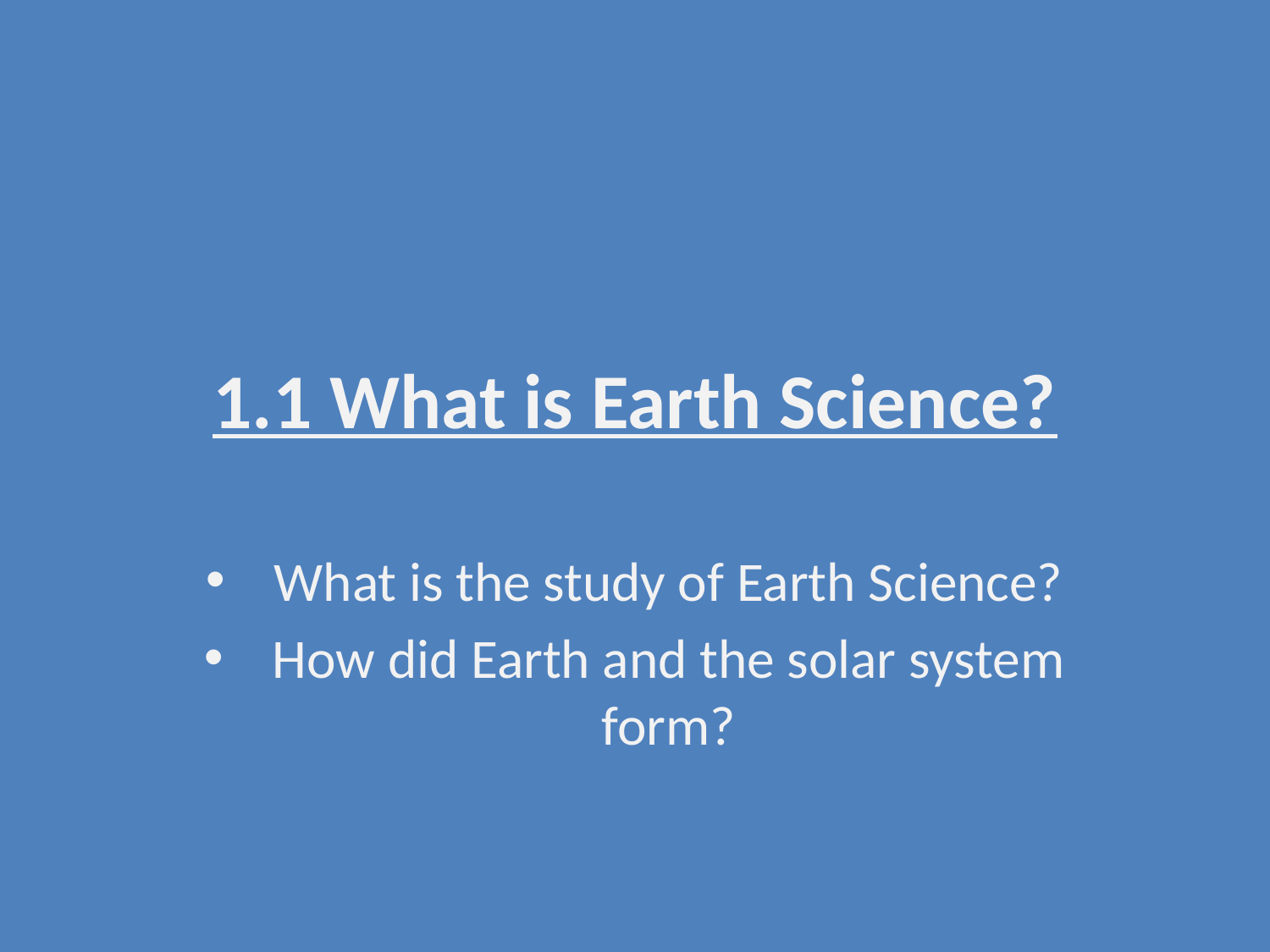

# 1.1 What is Earth Science?
What is the study of Earth Science?
How did Earth and the solar system form?